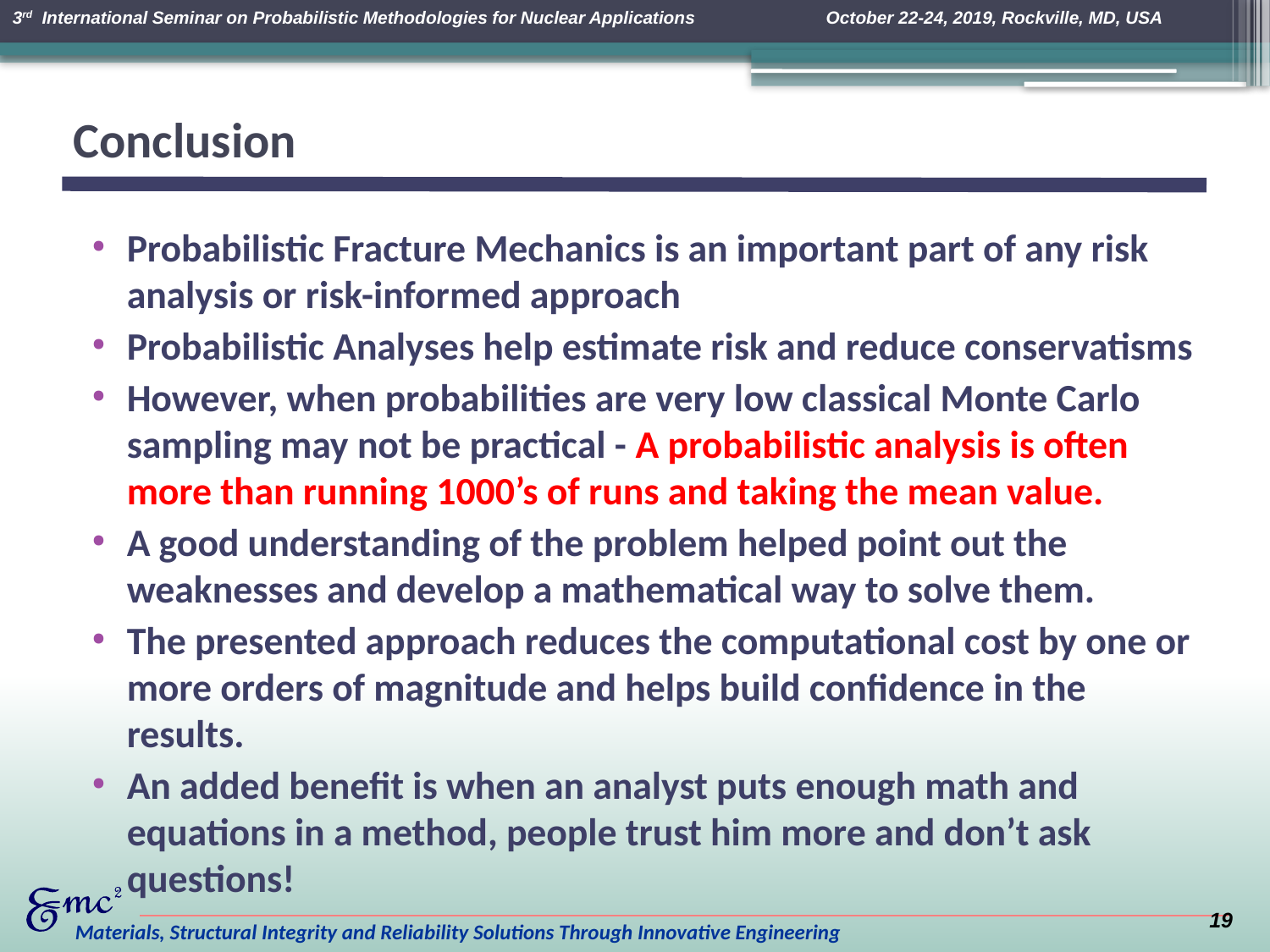

# Conclusion
Probabilistic Fracture Mechanics is an important part of any risk analysis or risk-informed approach
Probabilistic Analyses help estimate risk and reduce conservatisms
However, when probabilities are very low classical Monte Carlo sampling may not be practical - A probabilistic analysis is often more than running 1000’s of runs and taking the mean value.
A good understanding of the problem helped point out the weaknesses and develop a mathematical way to solve them.
The presented approach reduces the computational cost by one or more orders of magnitude and helps build confidence in the results.
An added benefit is when an analyst puts enough math and equations in a method, people trust him more and don’t ask questions!